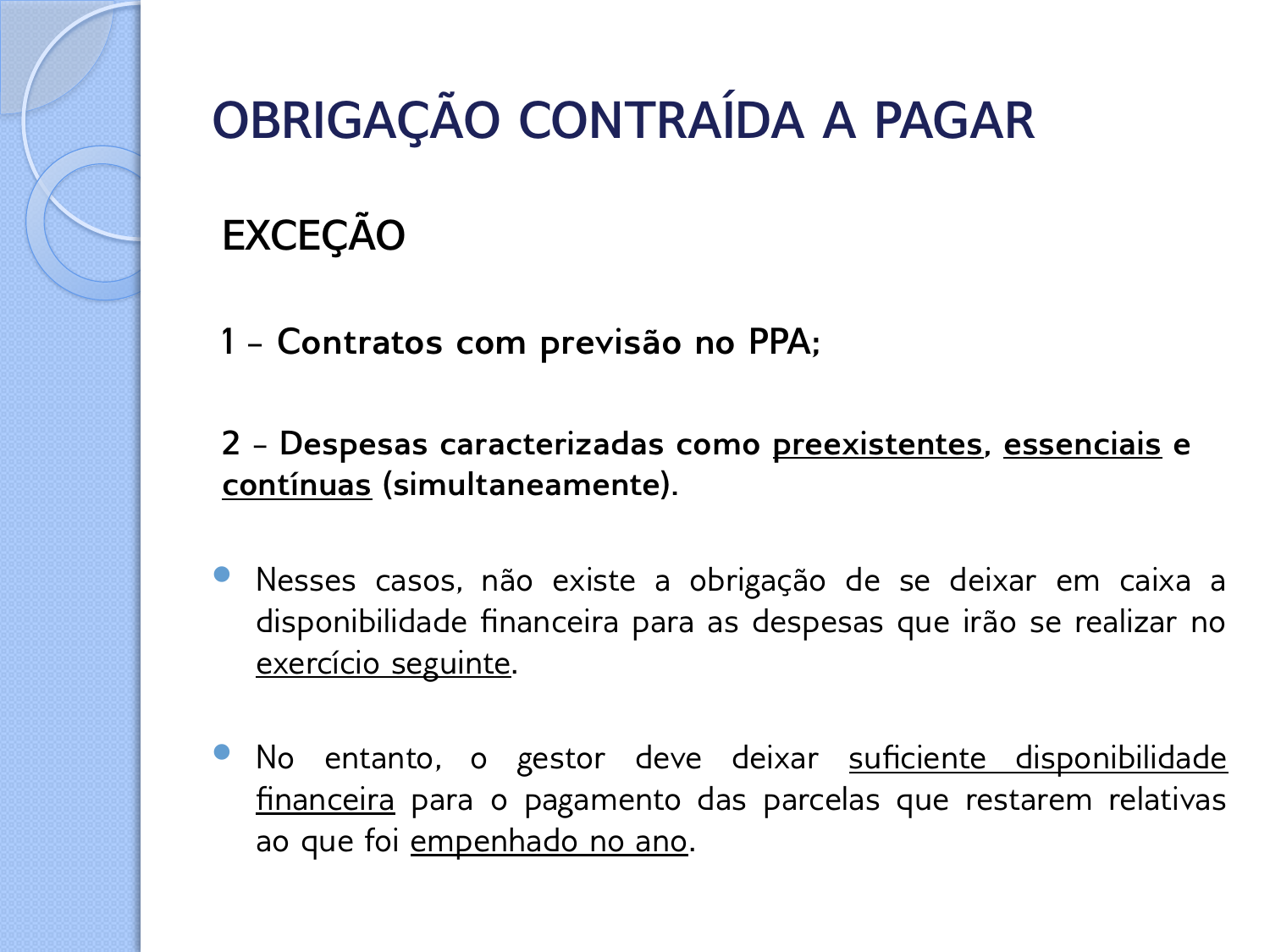

# OBRIGAÇÃO CONTRAÍDA A PAGAR
EXCEÇÃO

1 – Contratos com previsão no PPA;

2 – Despesas caracterizadas como preexistentes, essenciais e contínuas (simultaneamente).

Nesses casos, não existe a obrigação de se deixar em caixa a disponibilidade financeira para as despesas que irão se realizar no exercício seguinte.

No entanto, o gestor deve deixar suficiente disponibilidade financeira para o pagamento das parcelas que restarem relativas ao que foi empenhado no ano.